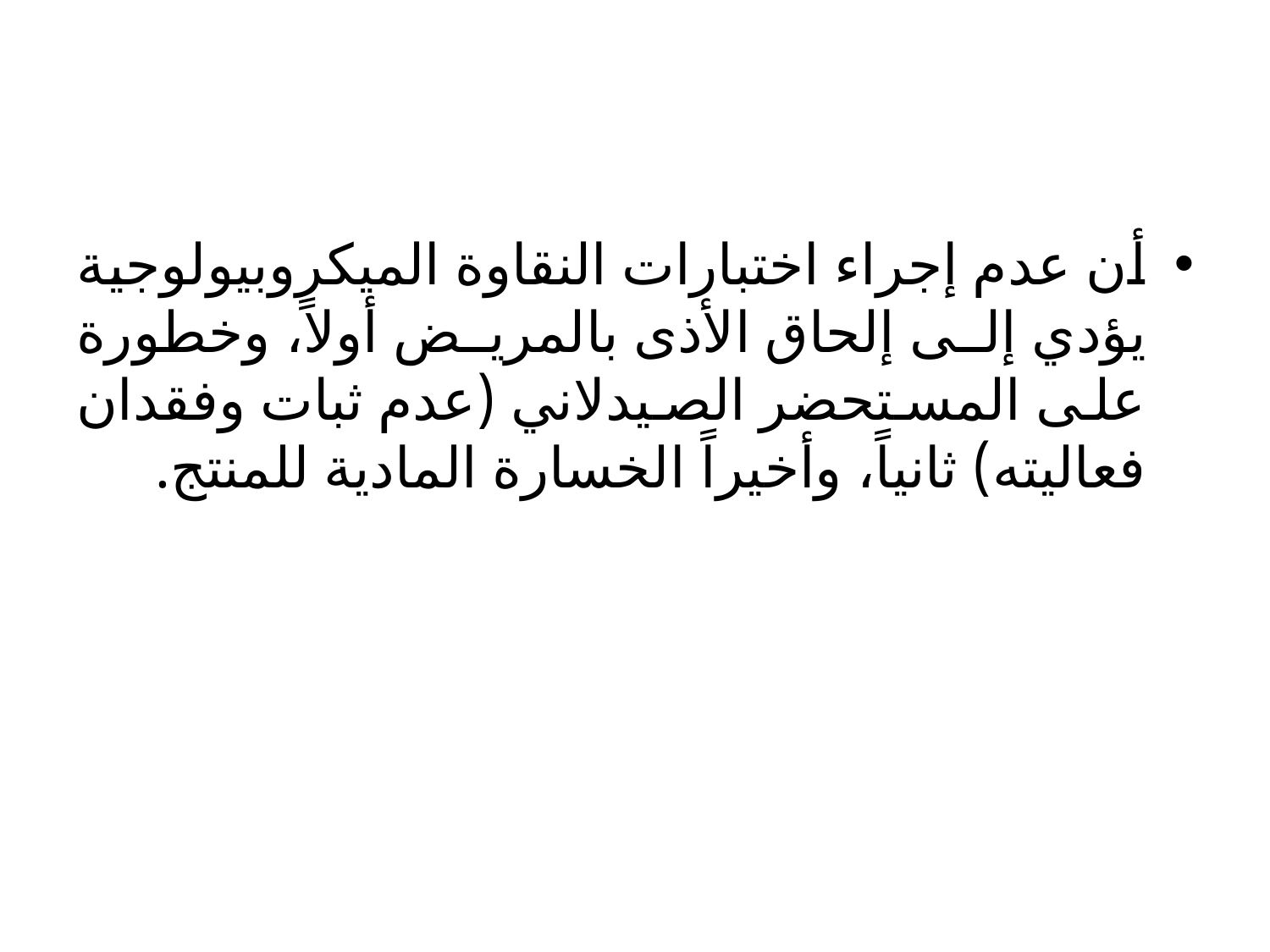

#
أن عدم إجراء اختبارات النقاوة الميكروبيولوجية يؤدي إلى إلحاق الأذى بالمريض أولاً، وخطورة على المستحضر الصيدلاني (عدم ثبات وفقدان فعاليته) ثانياً، وأخيراً الخسارة المادية للمنتج.